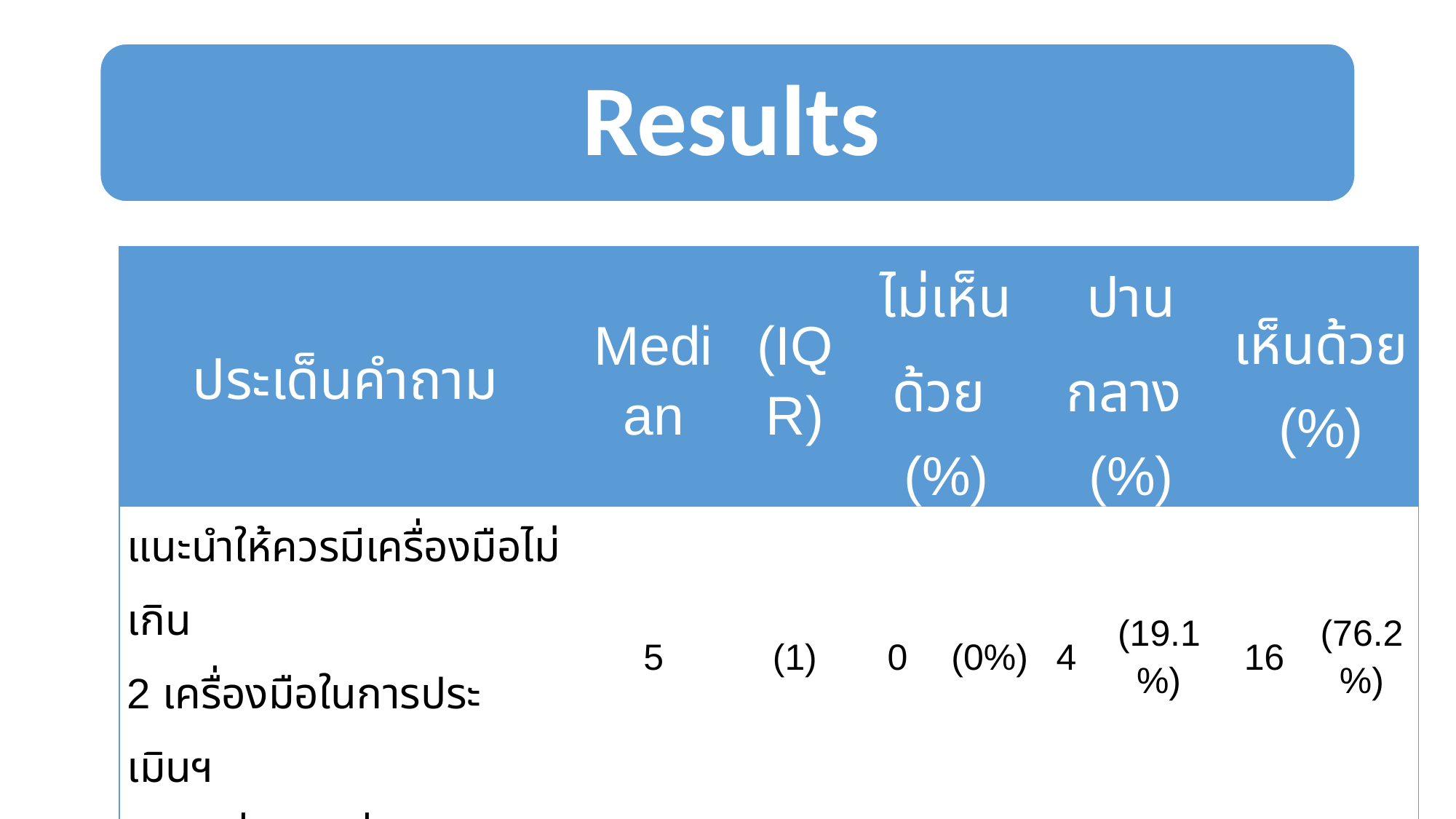

Results
| ประเด็นคำถาม | Median | (IQR) | ไม่เห็นด้วย (%) |  | ปานกลาง (%) |  | เห็นด้วย (%) |  |
| --- | --- | --- | --- | --- | --- | --- | --- | --- |
| แนะนำให้ควรมีเครื่องมือไม่เกิน 2 เครื่องมือในการประเมินฯ | 5 | (1) | 0 | (0%) | 4 | (19.1%) | 16 | (76.2%) |
| โดยเครื่องมือที่แนะนำให้ใช้คือ |  |  |  |  |  |  |  |  |
| NT/BNT | 6 | (2) | 0 | (0%) | 6 | (26.1%) | 17 | (73.9%) |
| NAF | 5 | (1) | 0 | (0%) | 5 | (20.8%) | 19 | (79.2%) |